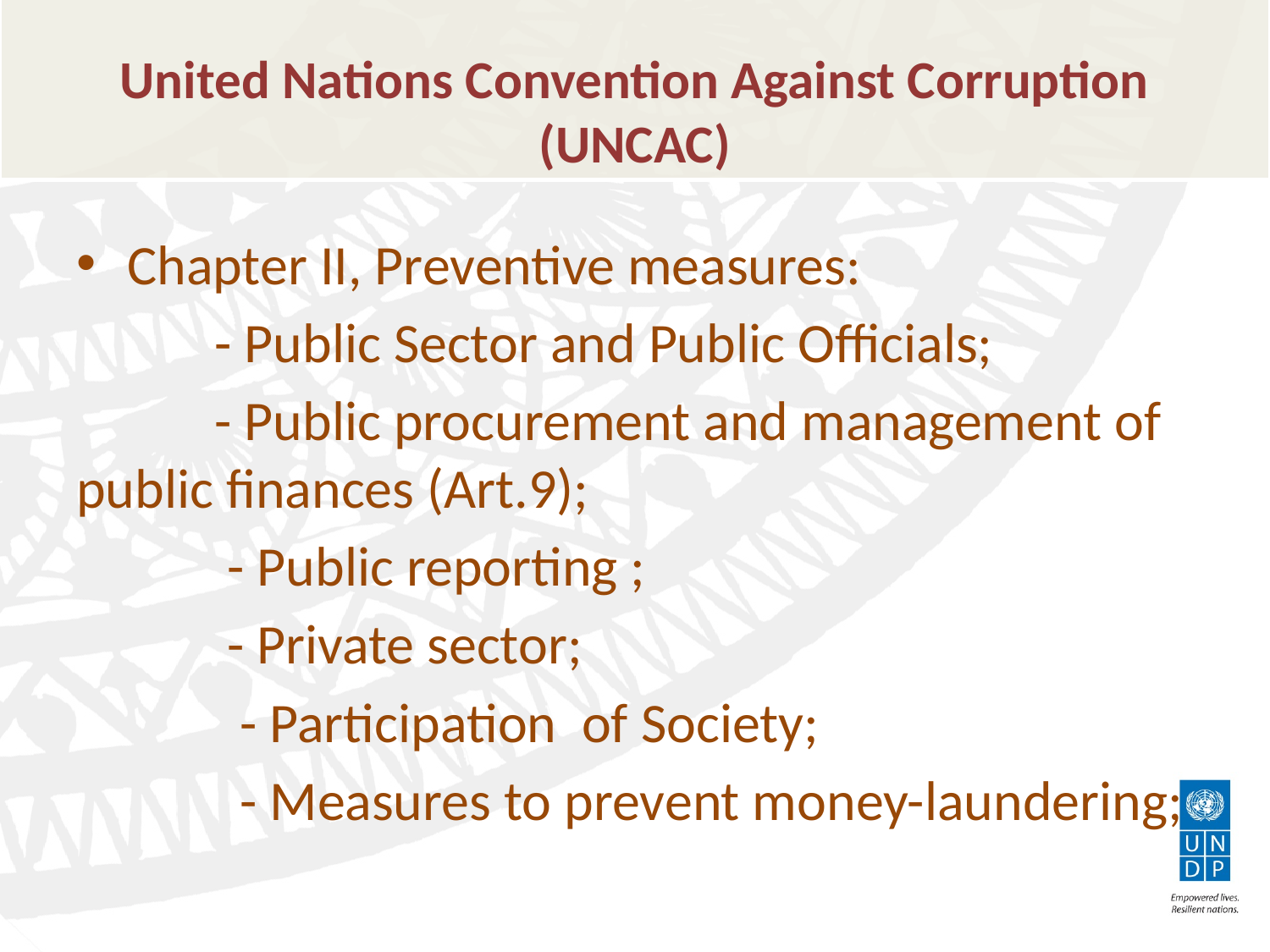

# United Nations Convention Against Corruption (UNCAC)
Chapter II, Preventive measures:
	 - Public Sector and Public Officials;
	 - Public procurement and management of public finances (Art.9);
	  - Public reporting ;
	  - Private sector;
	   - Participation  of Society;
	   - Measures to prevent money-laundering;